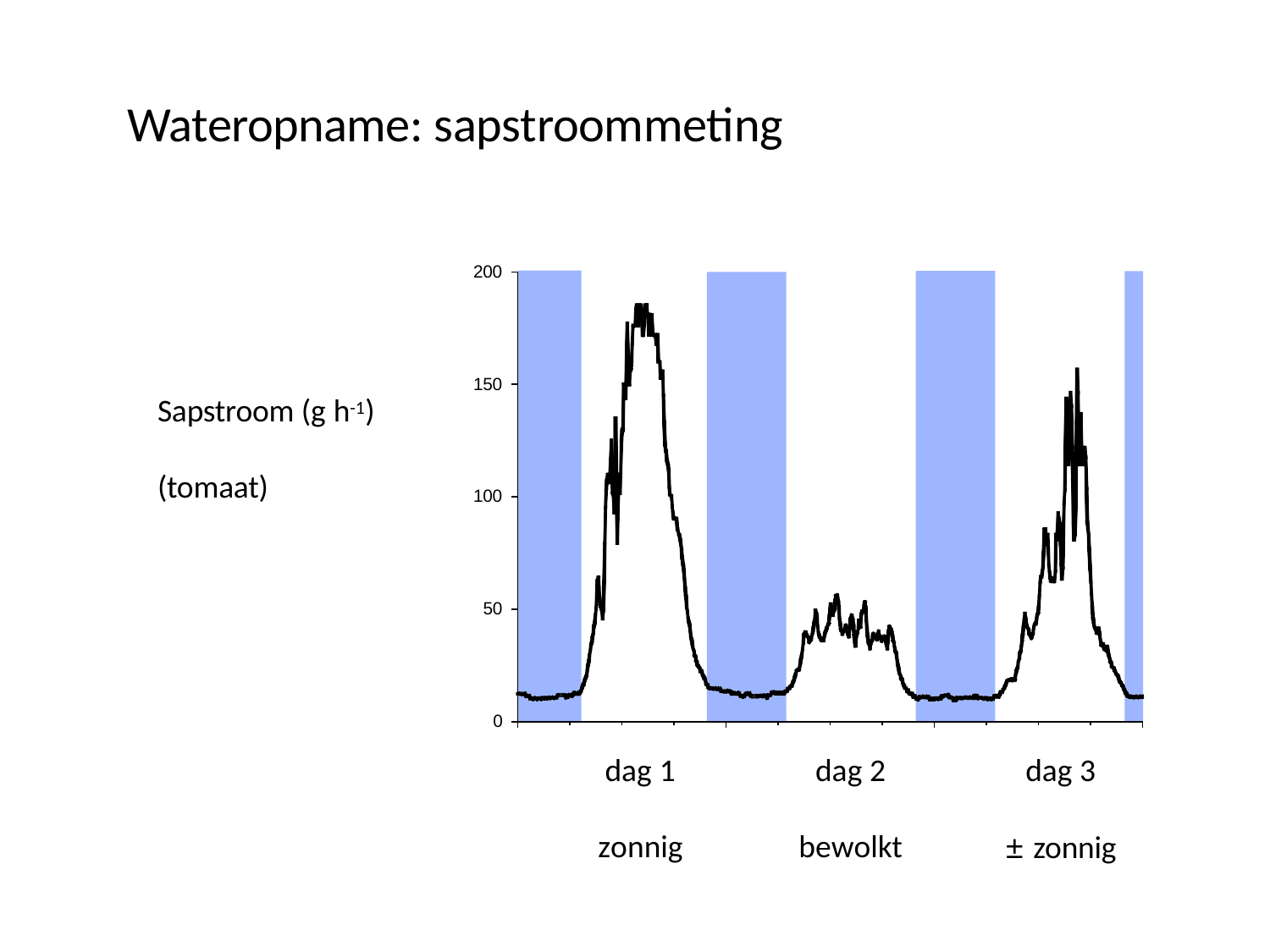

# Wateropname: sapstroommeting
200

150

Sapstroom (g h-1)
(tomaat)
100

50

0

dag 1
dag 2
dag 3
zonnig
bewolkt
± zonnig